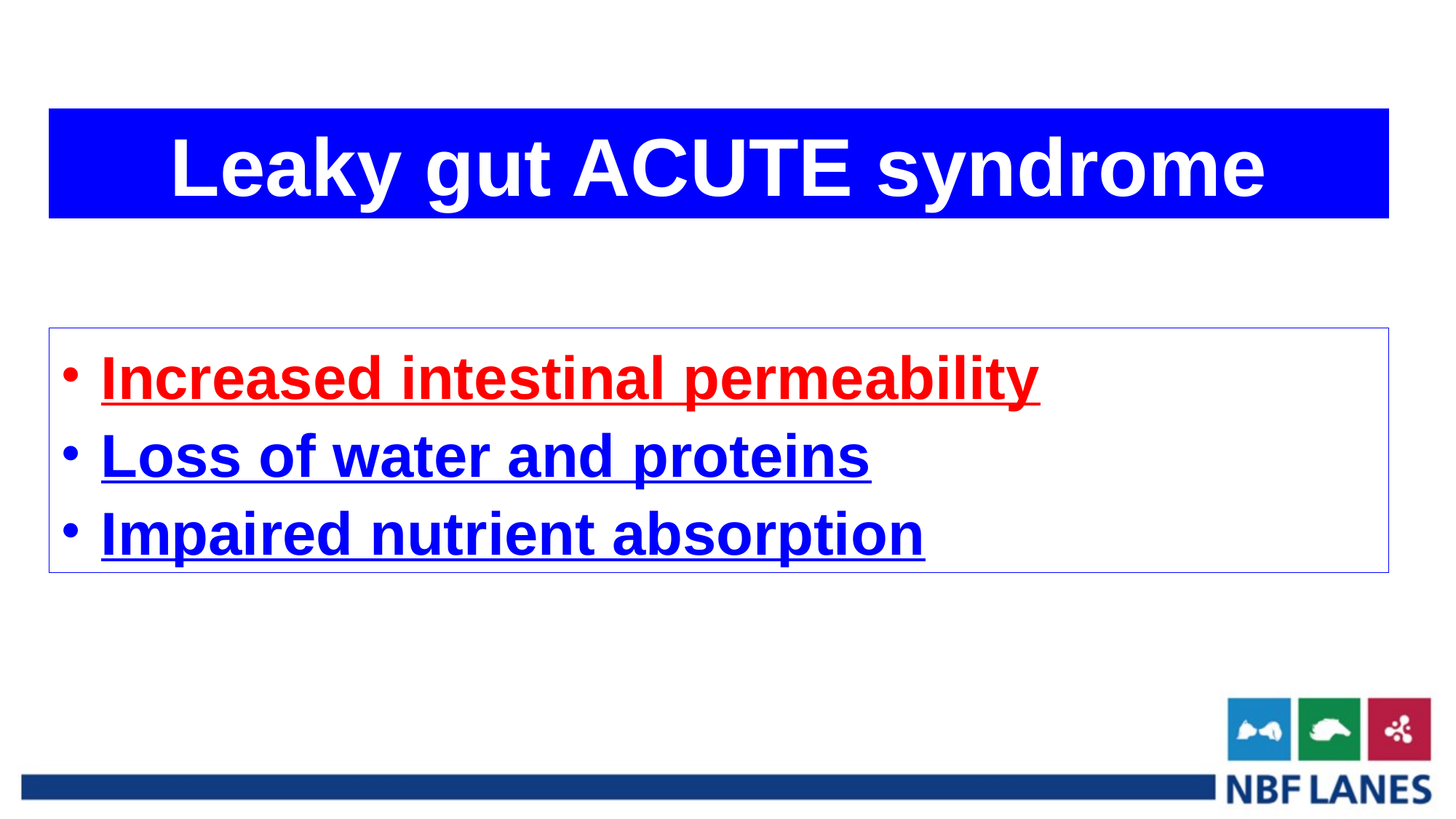

Leaky gut ACUTE syndrome
Increased intestinal permeability
Loss of water and proteins
Impaired nutrient absorption